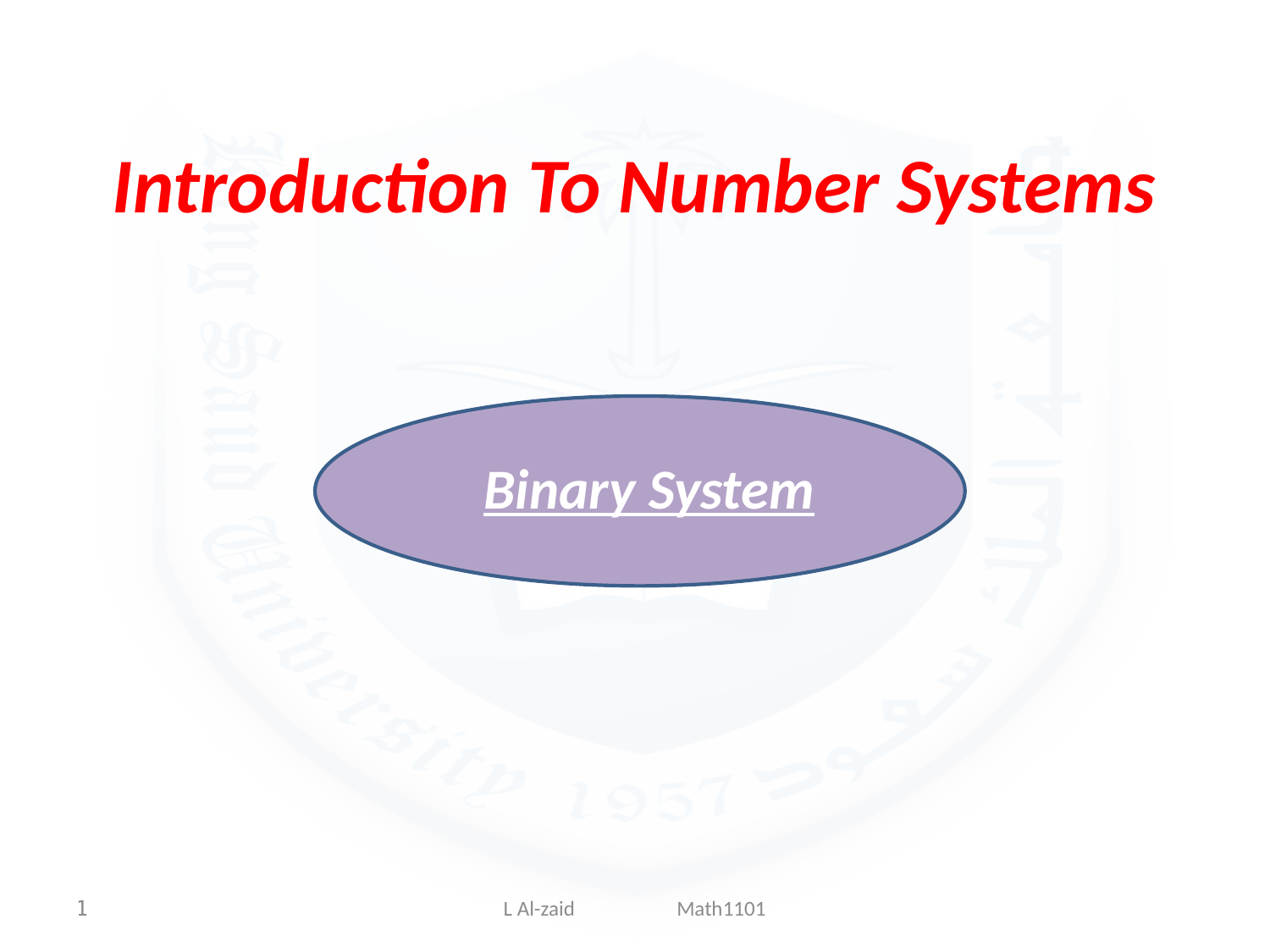

# Introduction To Number Systems

Binary System

1
L Al-zaid                     Math1101